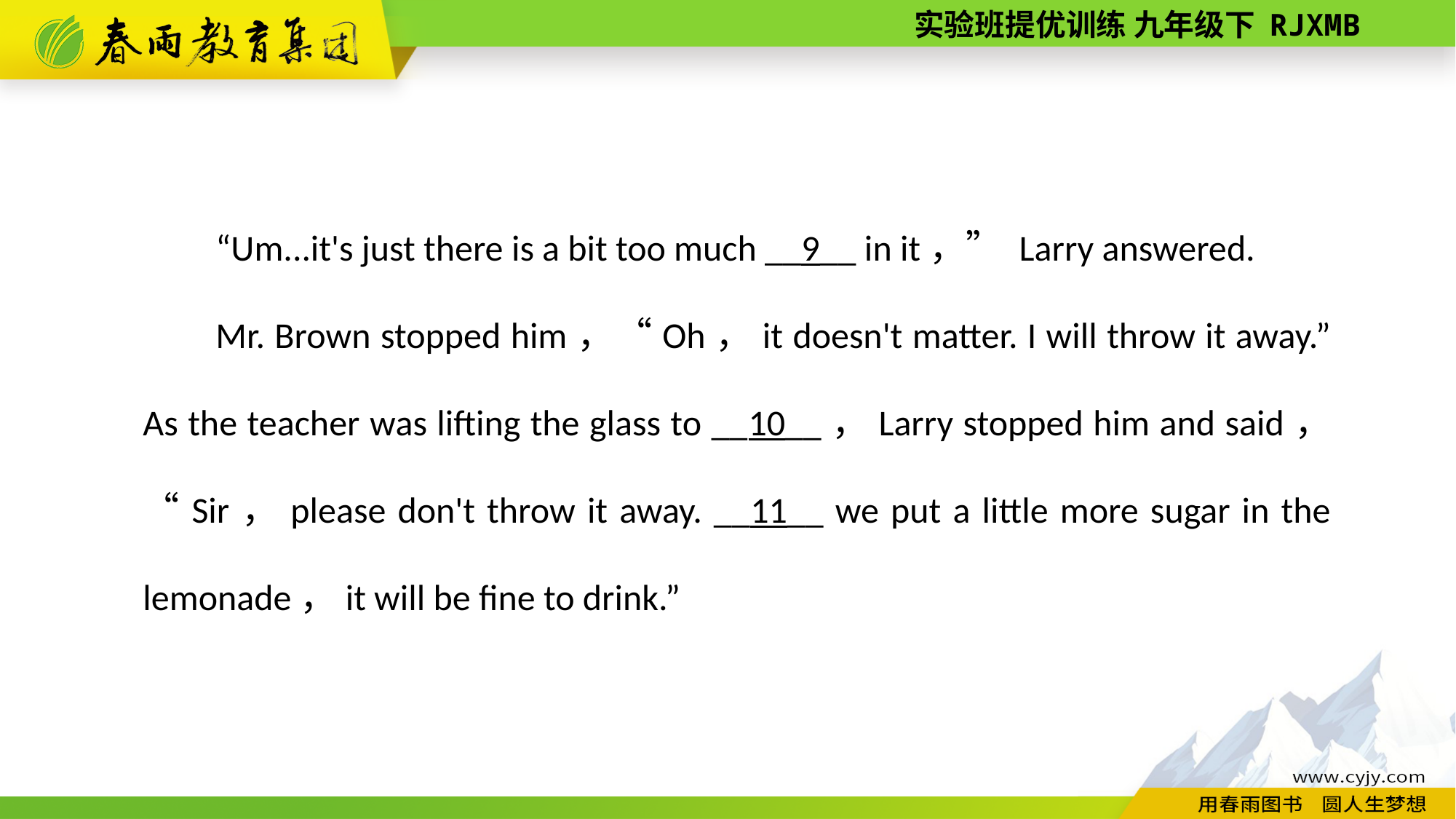

“Um...it's just there is a bit too much __9__ in it，” Larry answered.
Mr. Brown stopped him，“Oh，it doesn't matter. I will throw it away.” As the teacher was lifting the glass to __10__，Larry stopped him and said，“Sir，please don't throw it away. __11__ we put a little more sugar in the lemonade，it will be fine to drink.”